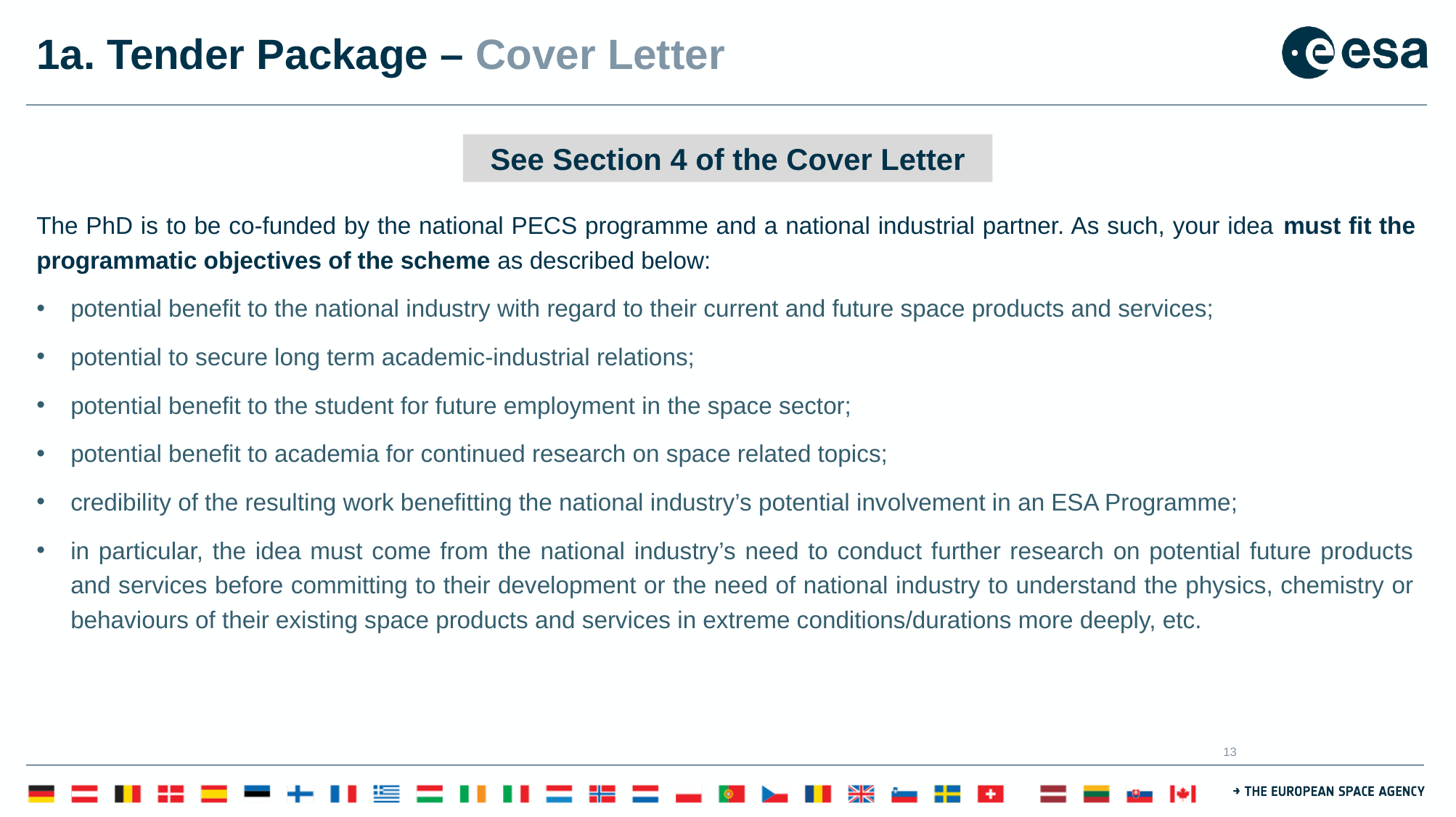

# 1a. Tender Package – Cover Letter

The PhD is to be co-funded by the national PECS programme and a national industrial partner. As such, your idea must fit the programmatic objectives of the scheme as described below:
potential benefit to the national industry with regard to their current and future space products and services;
potential to secure long term academic-industrial relations;
potential benefit to the student for future employment in the space sector;
potential benefit to academia for continued research on space related topics;
credibility of the resulting work benefitting the national industry’s potential involvement in an ESA Programme;
in particular, the idea must come from the national industry’s need to conduct further research on potential future products and services before committing to their development or the need of national industry to understand the physics, chemistry or behaviours of their existing space products and services in extreme conditions/durations more deeply, etc.

See Section 4 of the Cover Letter